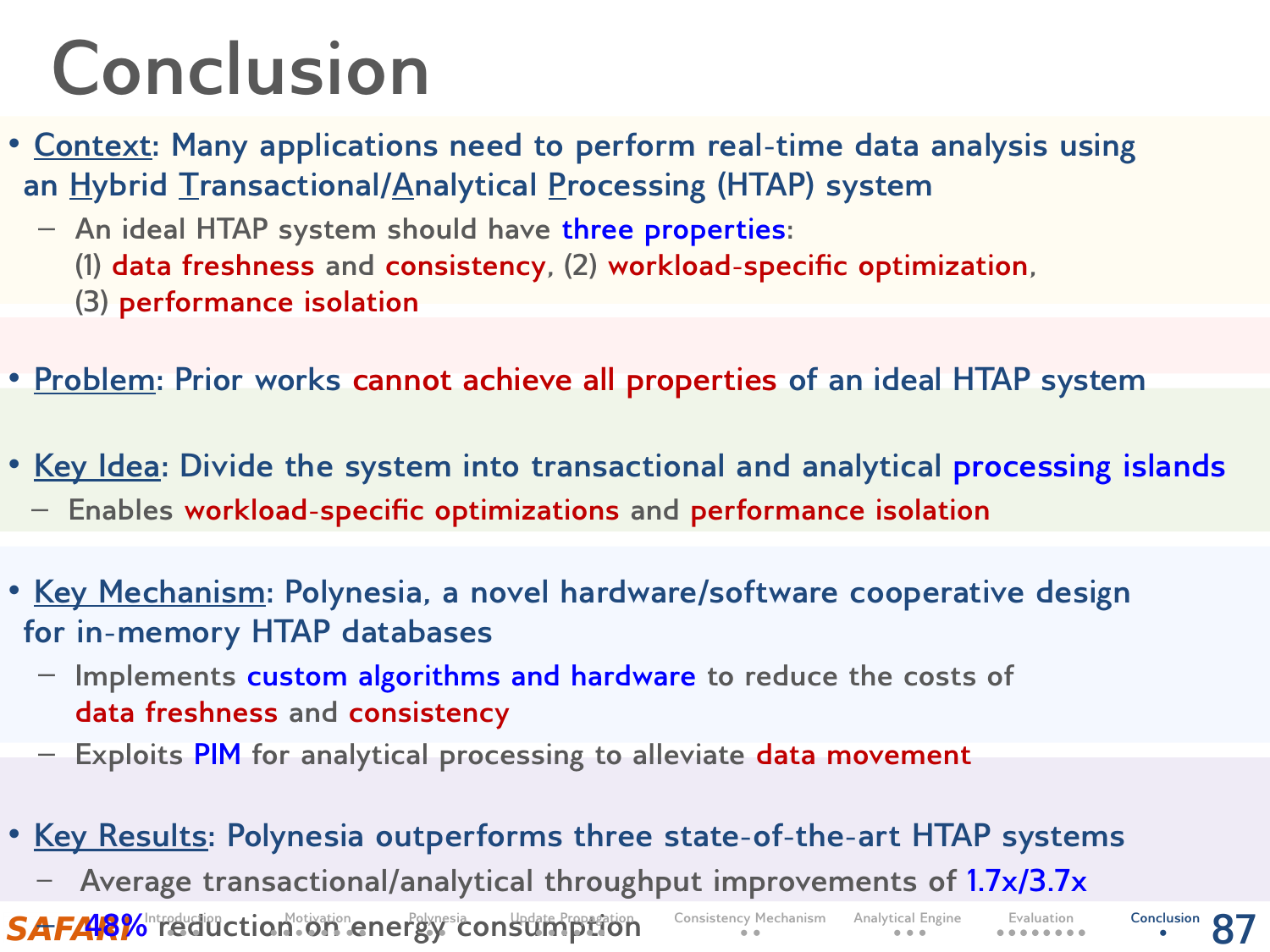

# Conclusion

 Context: Many applications need to perform real-time data analysis using
an Hybrid Transactional/Analytical Processing (HTAP) system
An ideal HTAP system should have three properties:
(1) data freshness and consistency, (2) workload-specific optimization,
(3) performance isolation
 Problem: Prior works cannot achieve all properties of an ideal HTAP system
 Key Idea: Divide the system into transactional and analytical processing islands
Enables workload-specific optimizations and performance isolation
 Key Mechanism: Polynesia, a novel hardware/software cooperative design
for in-memory HTAP databases
Implements custom algorithms and hardware to reduce the costs of
data freshness and consistency
Exploits PIM for analytical processing to alleviate data movement
 Key Results: Polynesia outperforms three state-of-the-art HTAP systems
   Average transactional/analytical throughput improvements of 1.7x/3.7x
   48% reduction on energy consumption

87
| Introduction | Motivation | Polynesia | Update Propagation | Consistency Mechanism | Analytical Engine | Evaluation | Conclusion |
| --- | --- | --- | --- | --- | --- | --- | --- |
| ● ● ● | ● ● ● ● ● ● ● ● | ● ● | ● ● ● ● ● ● | ● ● | ● ● ● | ● ● ● ● ● ● ● ● | ● |